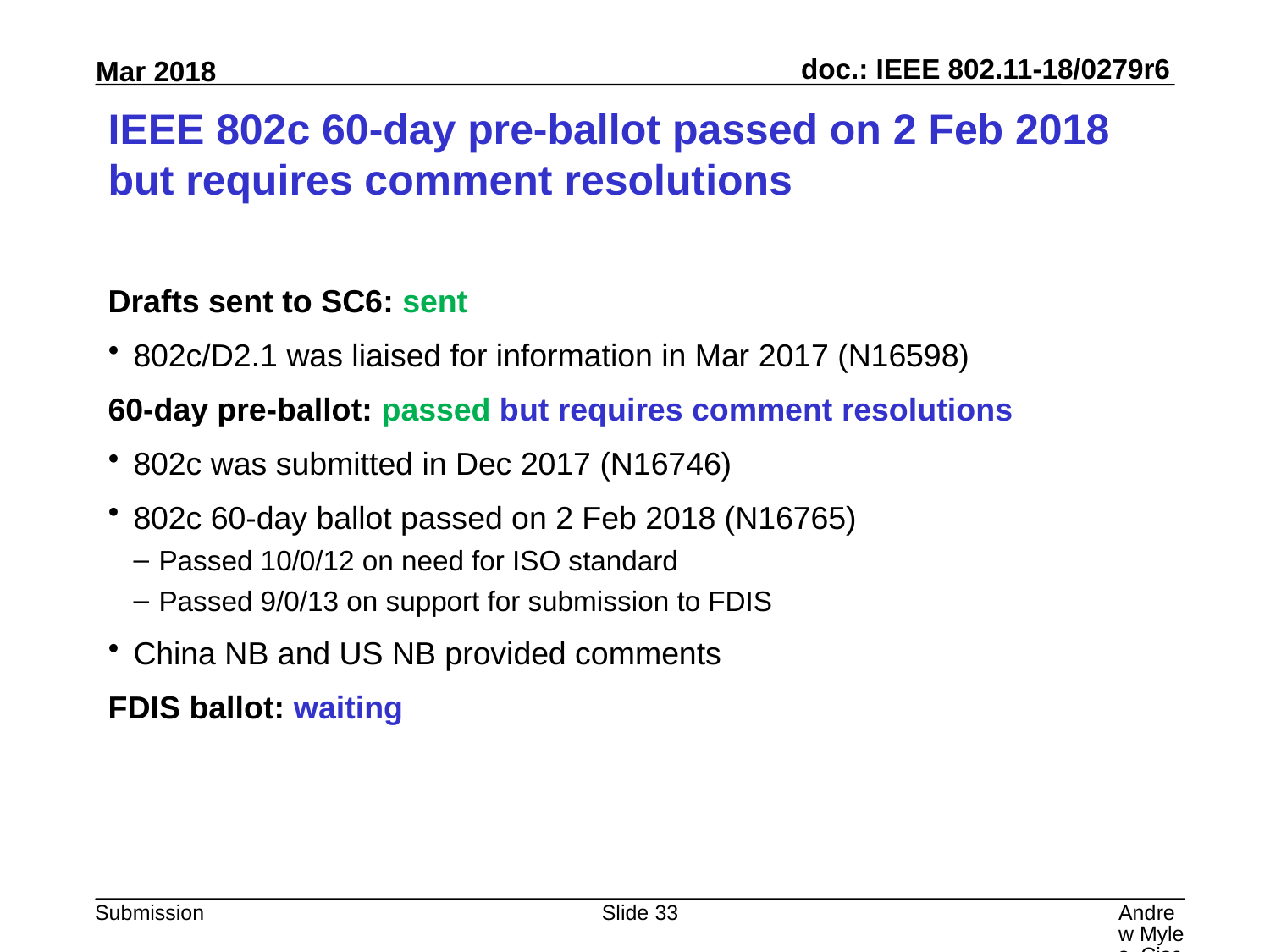

# IEEE 802c 60-day pre-ballot passed on 2 Feb 2018 but requires comment resolutions
Drafts sent to SC6: sent
802c/D2.1 was liaised for information in Mar 2017 (N16598)
60-day pre-ballot: passed but requires comment resolutions
802c was submitted in Dec 2017 (N16746)
802c 60-day ballot passed on 2 Feb 2018 (N16765)
Passed 10/0/12 on need for ISO standard
Passed 9/0/13 on support for submission to FDIS
China NB and US NB provided comments
FDIS ballot: waiting
Slide 33
Andrew Myles, Cisco